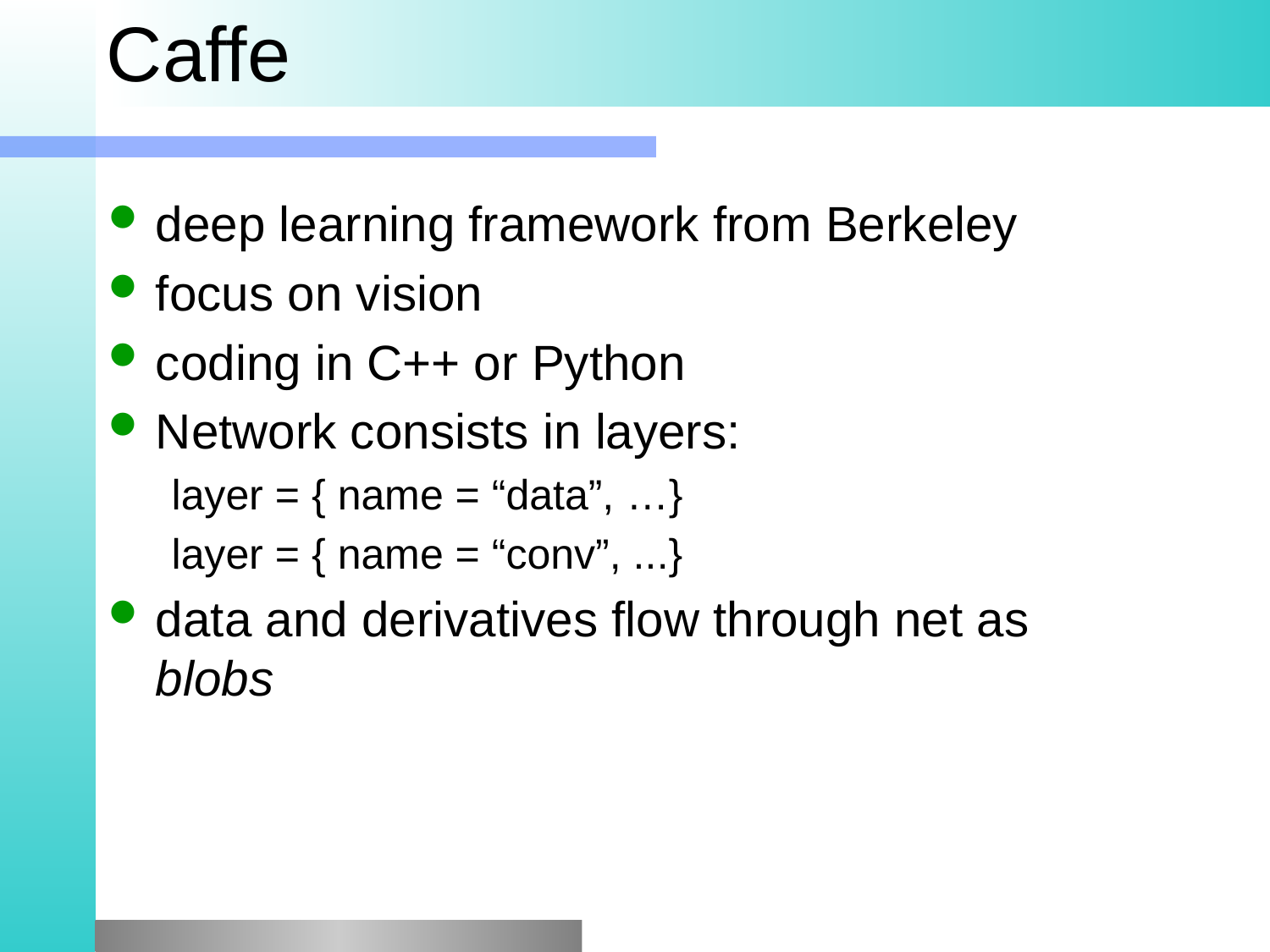

# Caffe
deep learning framework from Berkeley
focus on vision
coding in C++ or Python
Network consists in layers:
layer = { name = “data”, …}
layer = { name = “conv”, ...}
data and derivatives flow through net as blobs